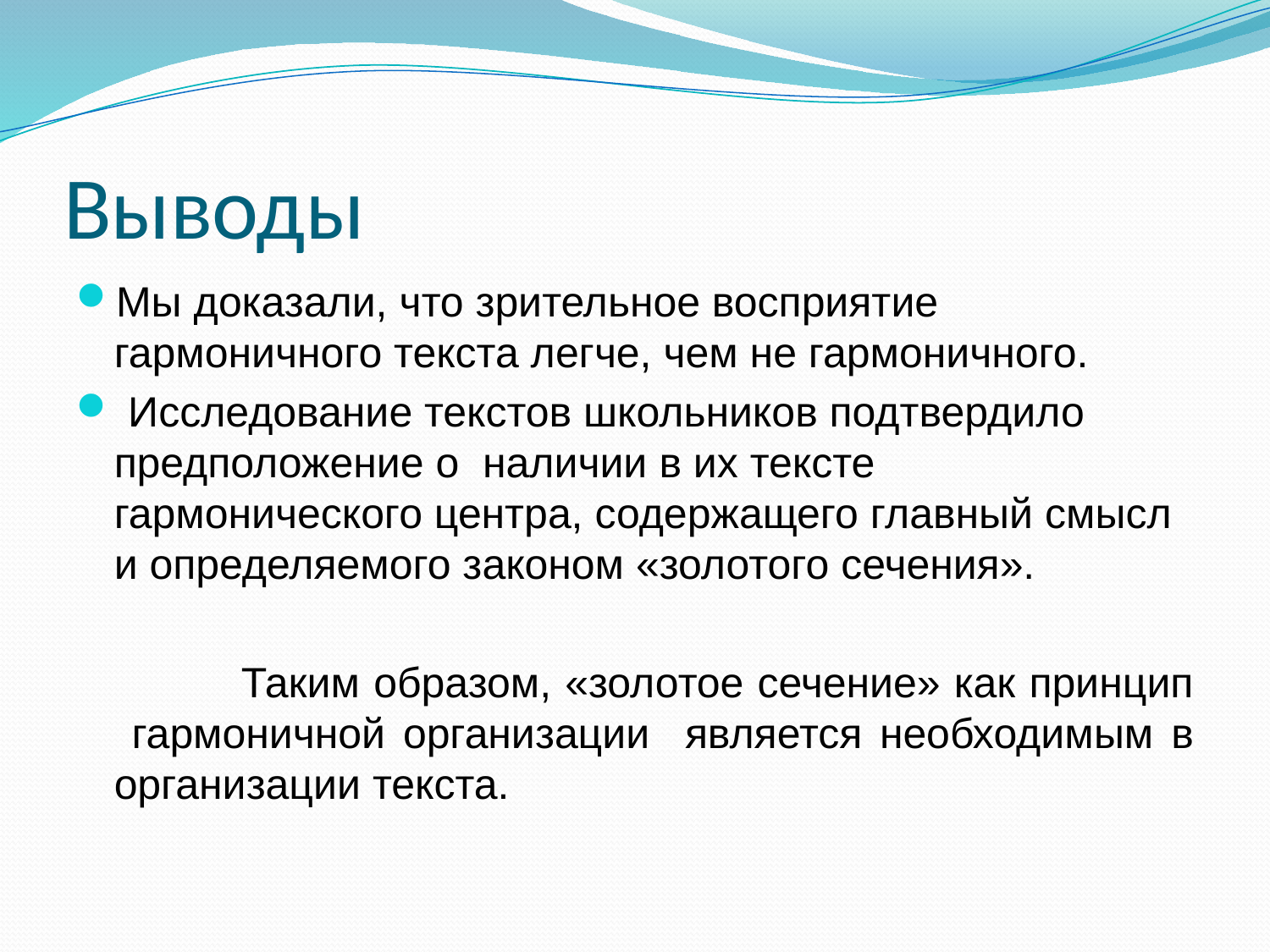

# Выводы
Мы доказали, что зрительное восприятие  гармоничного текста легче, чем не гармоничного.
 Исследование текстов школьников подтвердило предположение о  наличии в их тексте гармонического центра, содержащего главный смысл  и определяемого законом «золотого сечения».

		Таким образом, «золотое сечение» как принцип  гармоничной организации  является необходимым в организации текста.